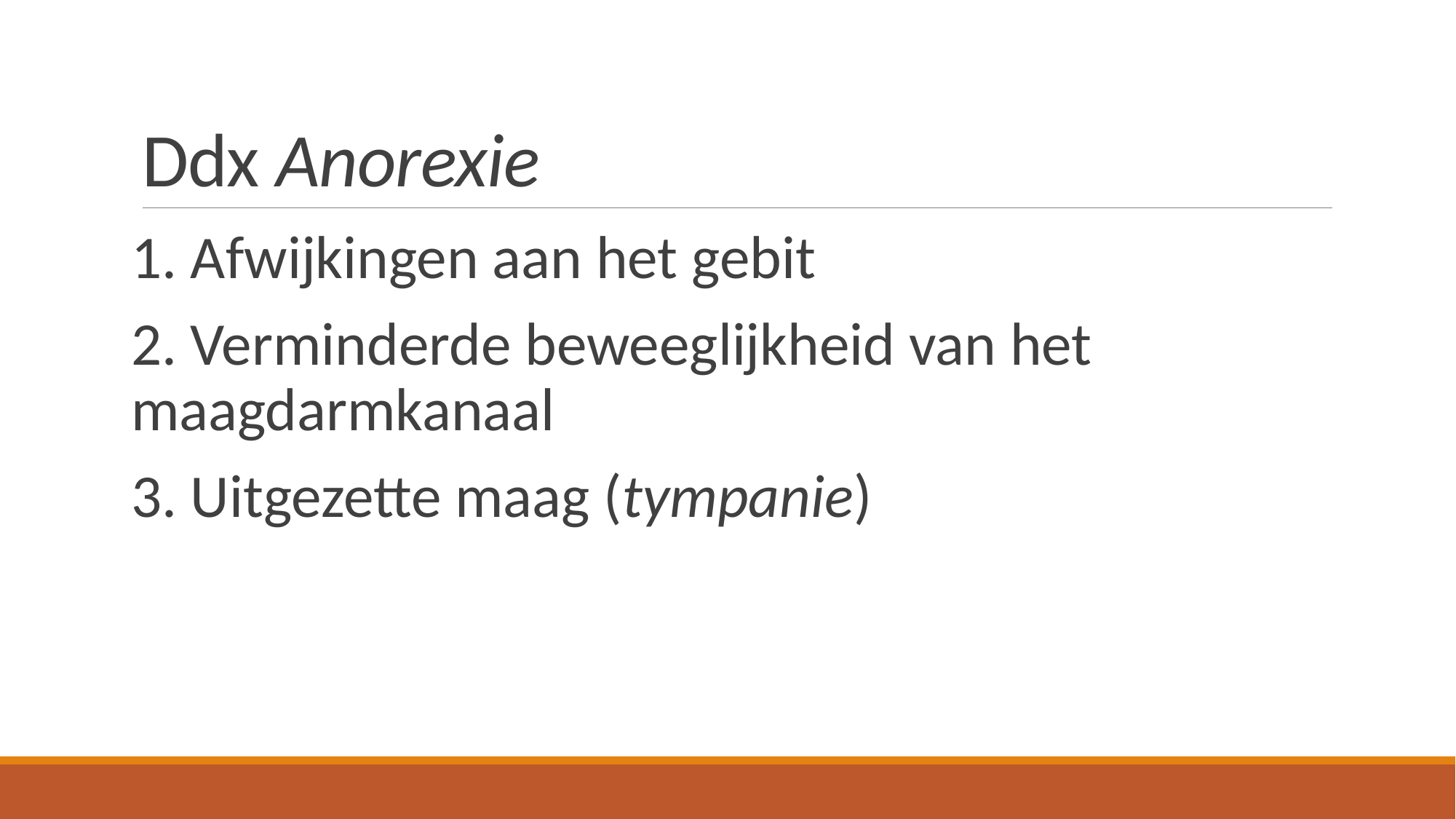

# Ddx Anorexie
1. Afwijkingen aan het gebit
2. Verminderde beweeglijkheid van het maagdarmkanaal
3. Uitgezette maag (tympanie)